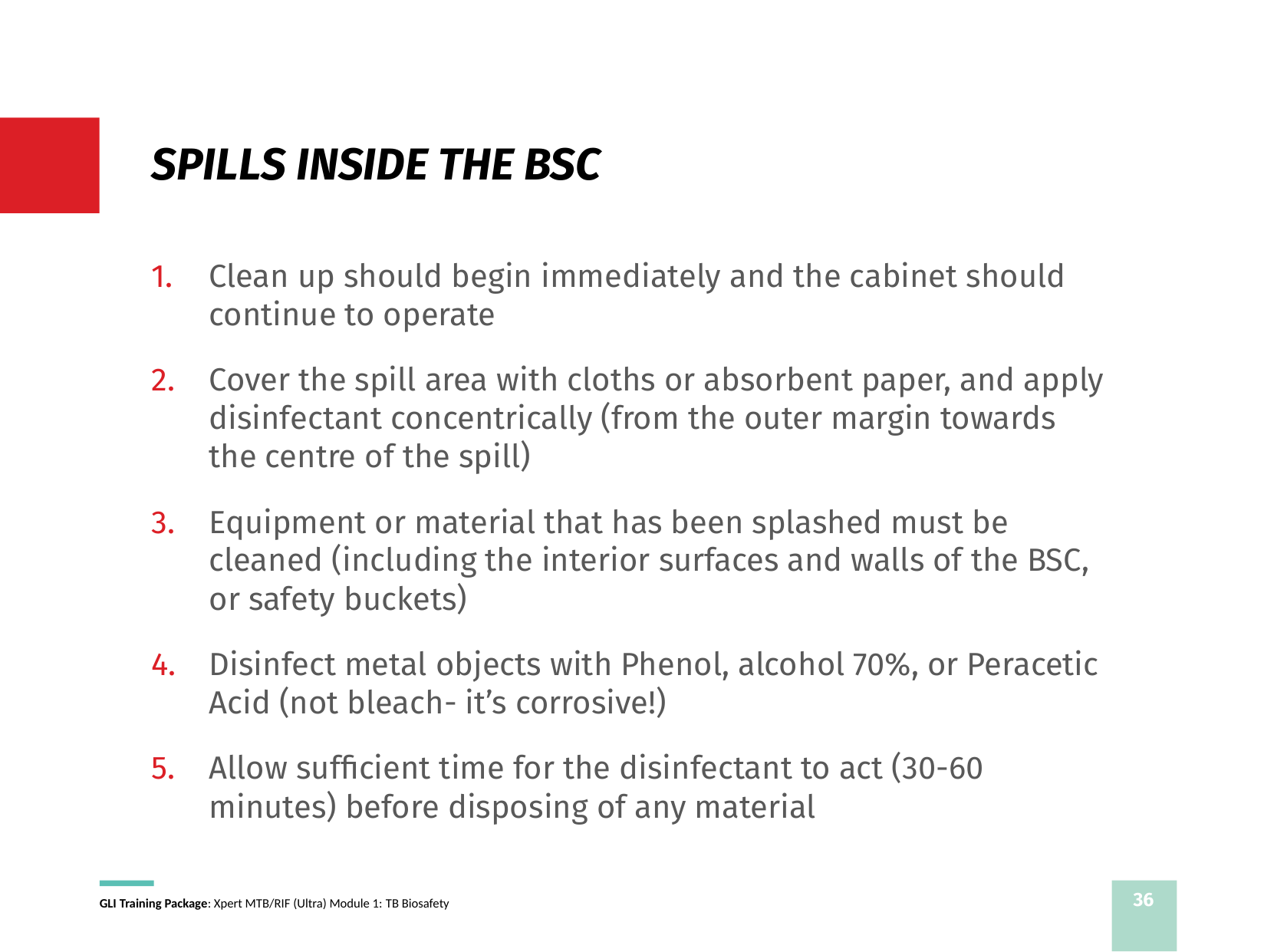

# SPILLS INSIDE THE BSC
Clean up should begin immediately and the cabinet should continue to operate
Cover the spill area with cloths or absorbent paper, and apply disinfectant concentrically (from the outer margin towards the centre of the spill)
Equipment or material that has been splashed must be cleaned (including the interior surfaces and walls of the BSC, or safety buckets)
Disinfect metal objects with Phenol, alcohol 70%, or Peracetic Acid (not bleach- it’s corrosive!)
Allow sufficient time for the disinfectant to act (30-60 minutes) before disposing of any material